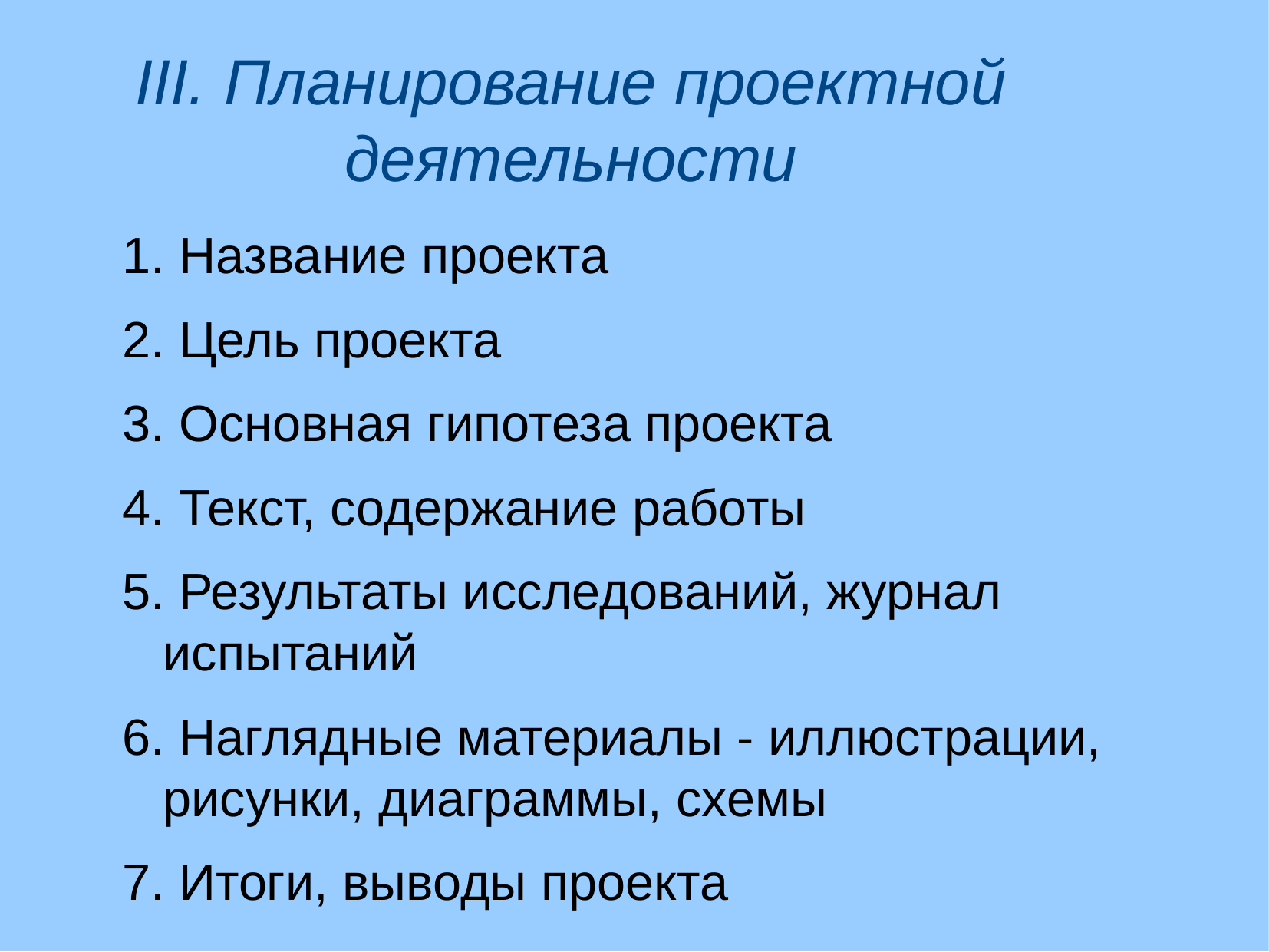

III. Планирование проектной деятельности
 Название проекта
 Цель проекта
 Основная гипотеза проекта
 Текст, содержание работы
 Результаты исследований, журнал испытаний
 Наглядные материалы - иллюстрации, рисунки, диаграммы, схемы
 Итоги, выводы проекта